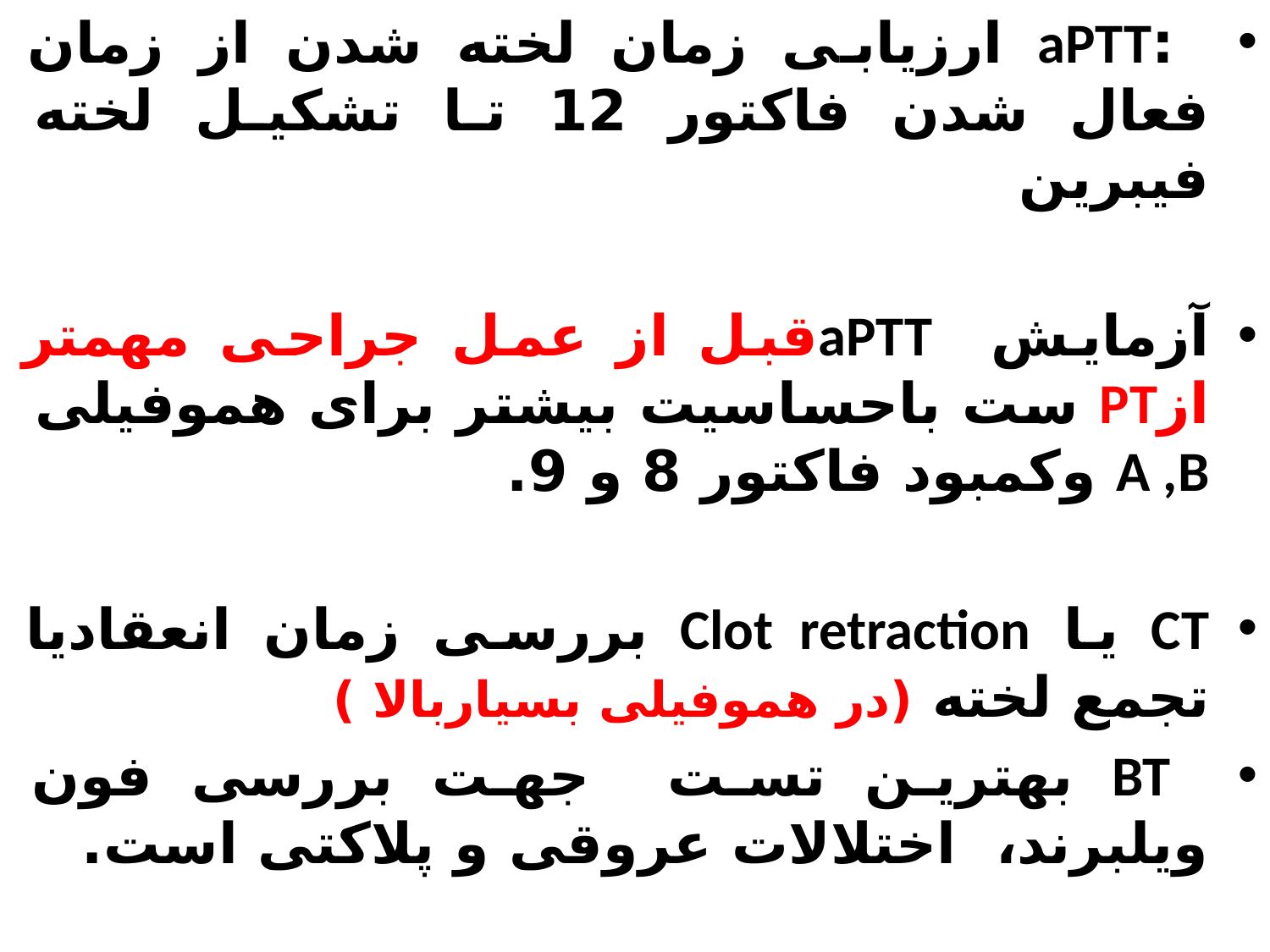

:aPTT ارزیابی زمان لخته شدن از زمان فعال شدن فاکتور 12 تا تشکیل لخته فیبرین

آزمایش  aPTTقبل از عمل جراحی مهمتر ازPT ست باحساسیت بیشتر برای هموفیلی  A ,B وکمبود فاکتور 8 و 9.

CT یا Clot retraction بررسی زمان انعقادیا تجمع لخته (در هموفیلی بسیاربالا )
 BT بهترین تست  جهت بررسی فون ویلبرند،  اختلالات عروقی و پلاکتی است.